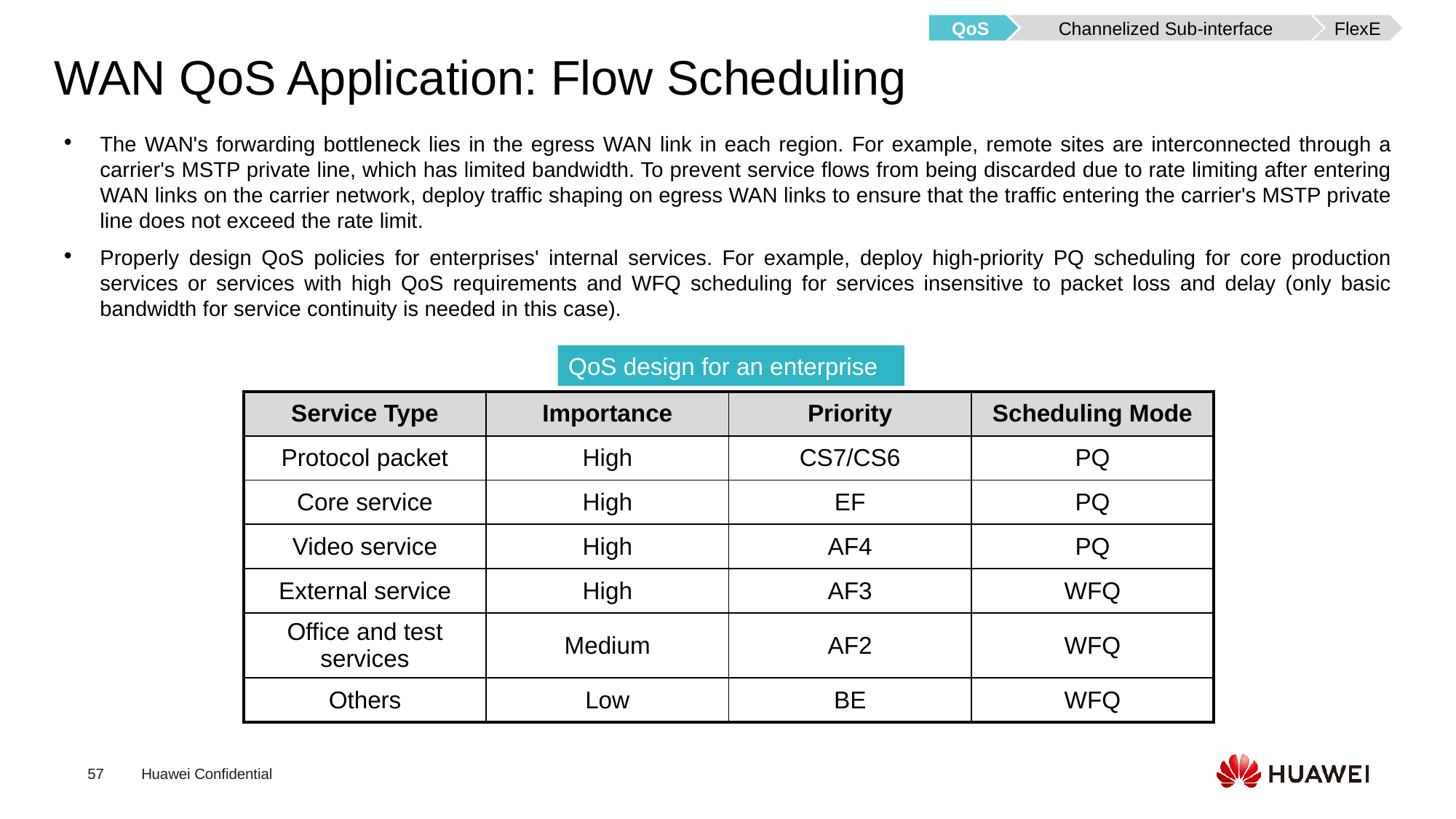

Channelized Sub-interface
QoS
FlexE
# WAN QoS Application: Flow Scheduling
The WAN's forwarding bottleneck lies in the egress WAN link in each region. For example, remote sites are interconnected through a carrier's MSTP private line, which has limited bandwidth. To prevent service flows from being discarded due to rate limiting after entering WAN links on the carrier network, deploy traffic shaping on egress WAN links to ensure that the traffic entering the carrier's MSTP private line does not exceed the rate limit.
Properly design QoS policies for enterprises' internal services. For example, deploy high-priority PQ scheduling for core production services or services with high QoS requirements and WFQ scheduling for services insensitive to packet loss and delay (only basic bandwidth for service continuity is needed in this case).
QoS design for an enterprise
| Service Type | Importance | Priority | Scheduling Mode |
| --- | --- | --- | --- |
| Protocol packet | High | CS7/CS6 | PQ |
| Core service | High | EF | PQ |
| Video service | High | AF4 | PQ |
| External service | High | AF3 | WFQ |
| Office and test services | Medium | AF2 | WFQ |
| Others | Low | BE | WFQ |